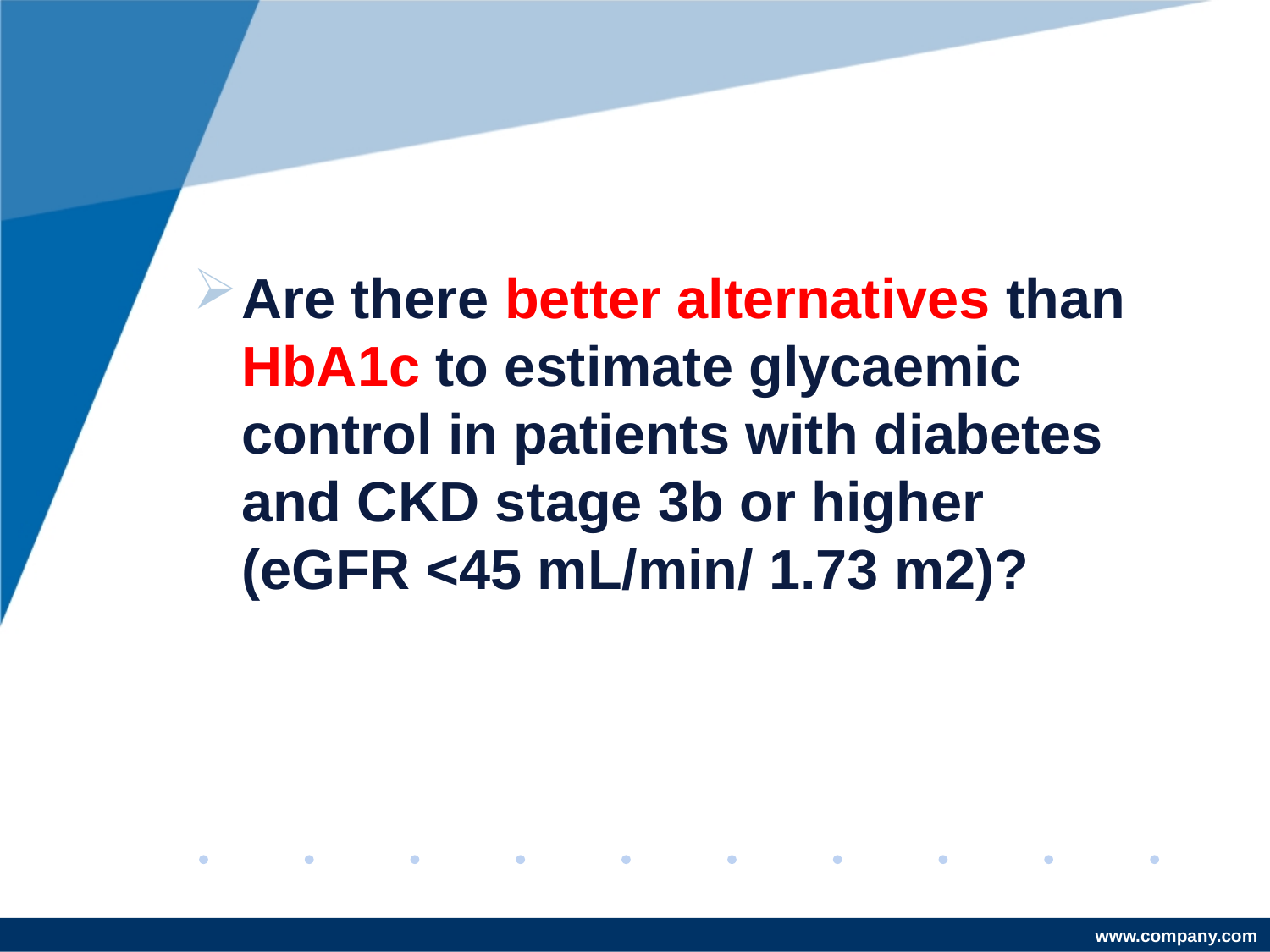

#
Are there better alternatives than HbA1c to estimate glycaemic control in patients with diabetes and CKD stage 3b or higher (eGFR <45 mL/min/ 1.73 m2)?